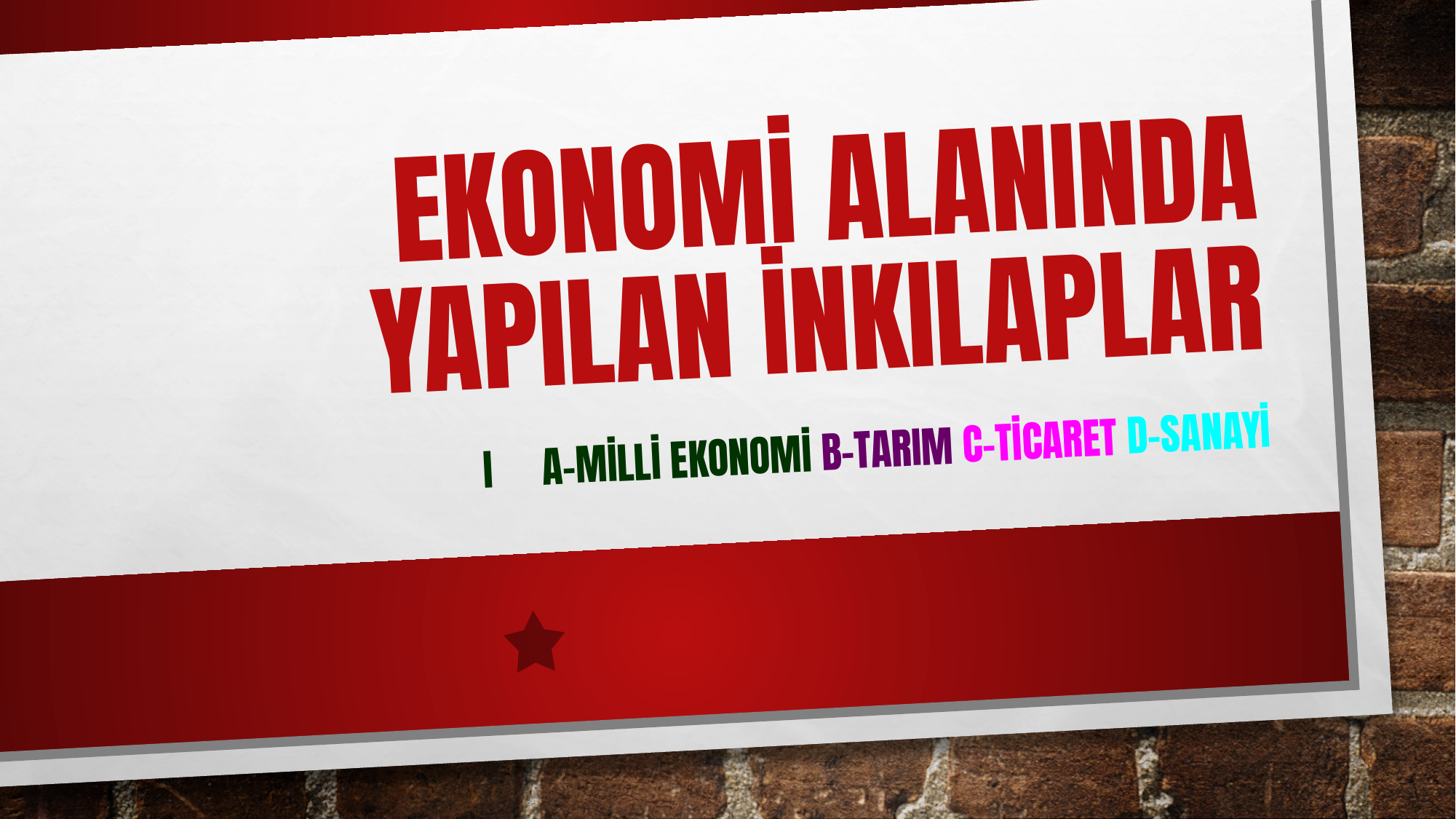

# Ekonomi alanında yapılan inkılaplar
I     A-milli ekonomi b-tarım c-ticaret d-sanayi